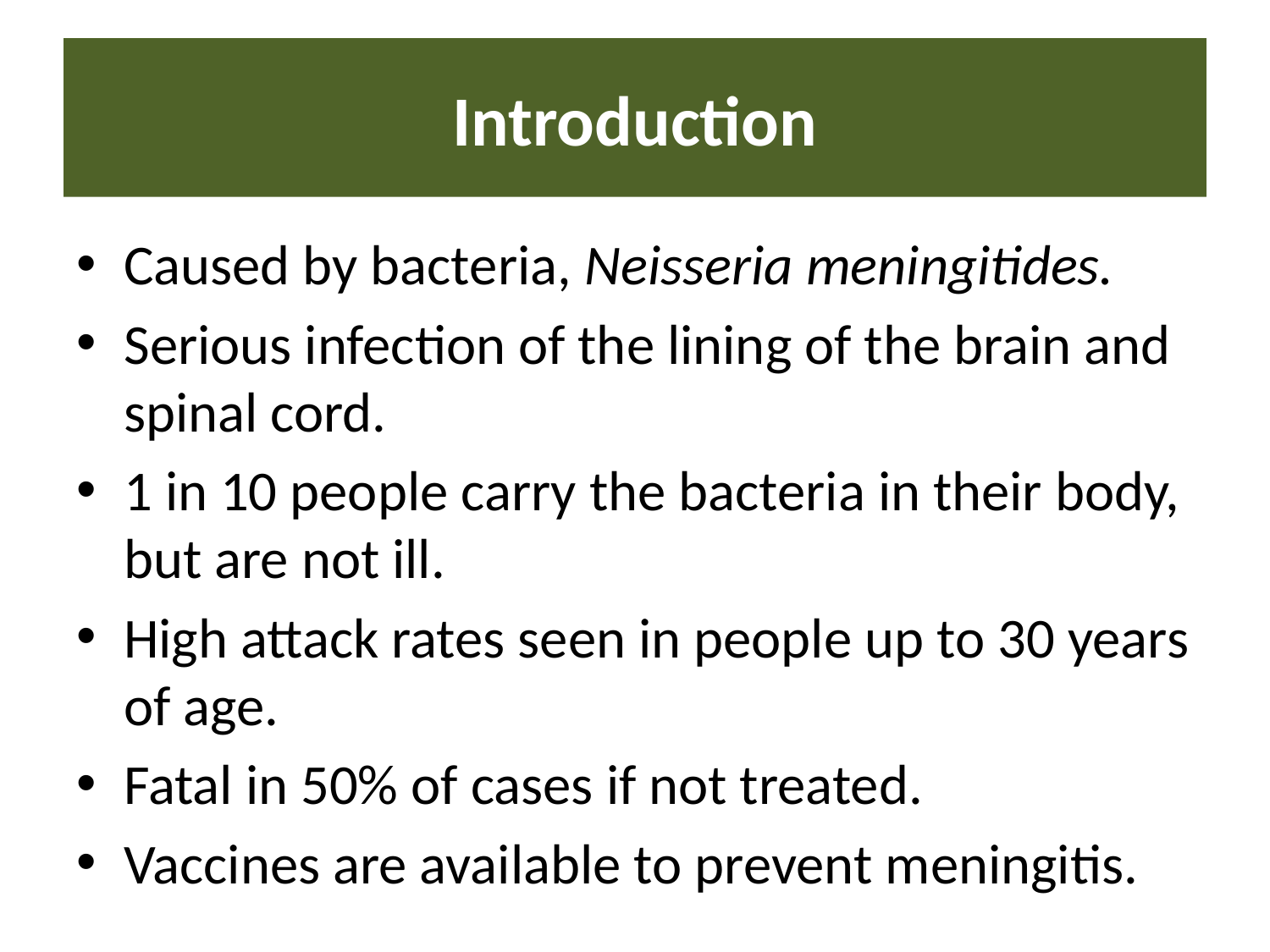

# Introduction
Caused by bacteria, Neisseria meningitides.
Serious infection of the lining of the brain and spinal cord.
1 in 10 people carry the bacteria in their body, but are not ill.
High attack rates seen in people up to 30 years of age.
Fatal in 50% of cases if not treated.
Vaccines are available to prevent meningitis.